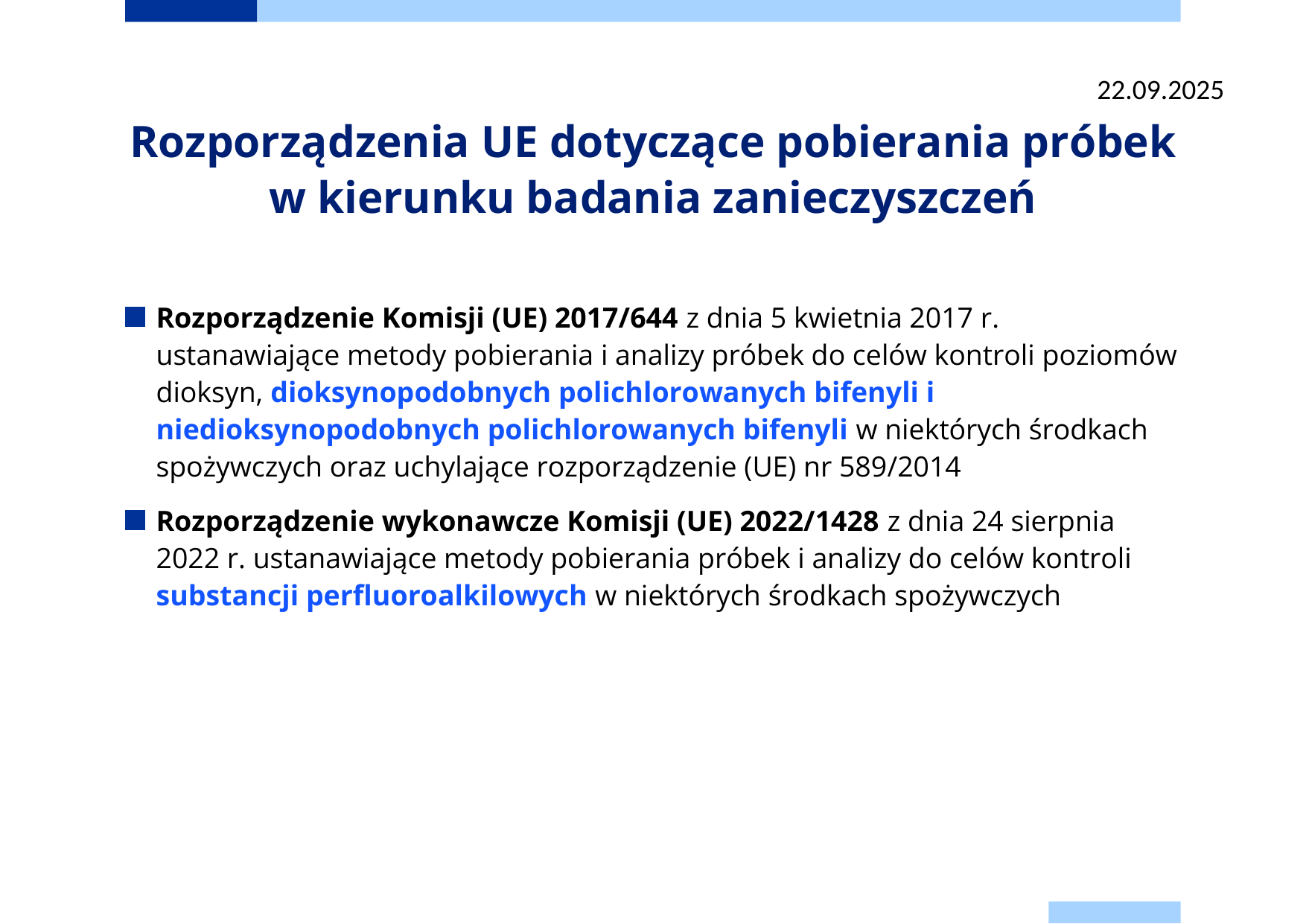

22.09.2025
# Rozporządzenia UE dotyczące pobierania próbek w kierunku badania zanieczyszczeń

Rozporządzenie Komisji (UE) 2017/644 z dnia 5 kwietnia 2017 r. ustanawiające metody pobierania i analizy próbek do celów kontroli poziomów dioksyn, dioksynopodobnych polichlorowanych bifenyli i niedioksynopodobnych polichlorowanych bifenyli w niektórych środkach spożywczych oraz uchylające rozporządzenie (UE) nr 589/2014
Rozporządzenie wykonawcze Komisji (UE) 2022/1428 z dnia 24 sierpnia 2022 r. ustanawiające metody pobierania próbek i analizy do celów kontroli substancji perfluoroalkilowych w niektórych środkach spożywczych